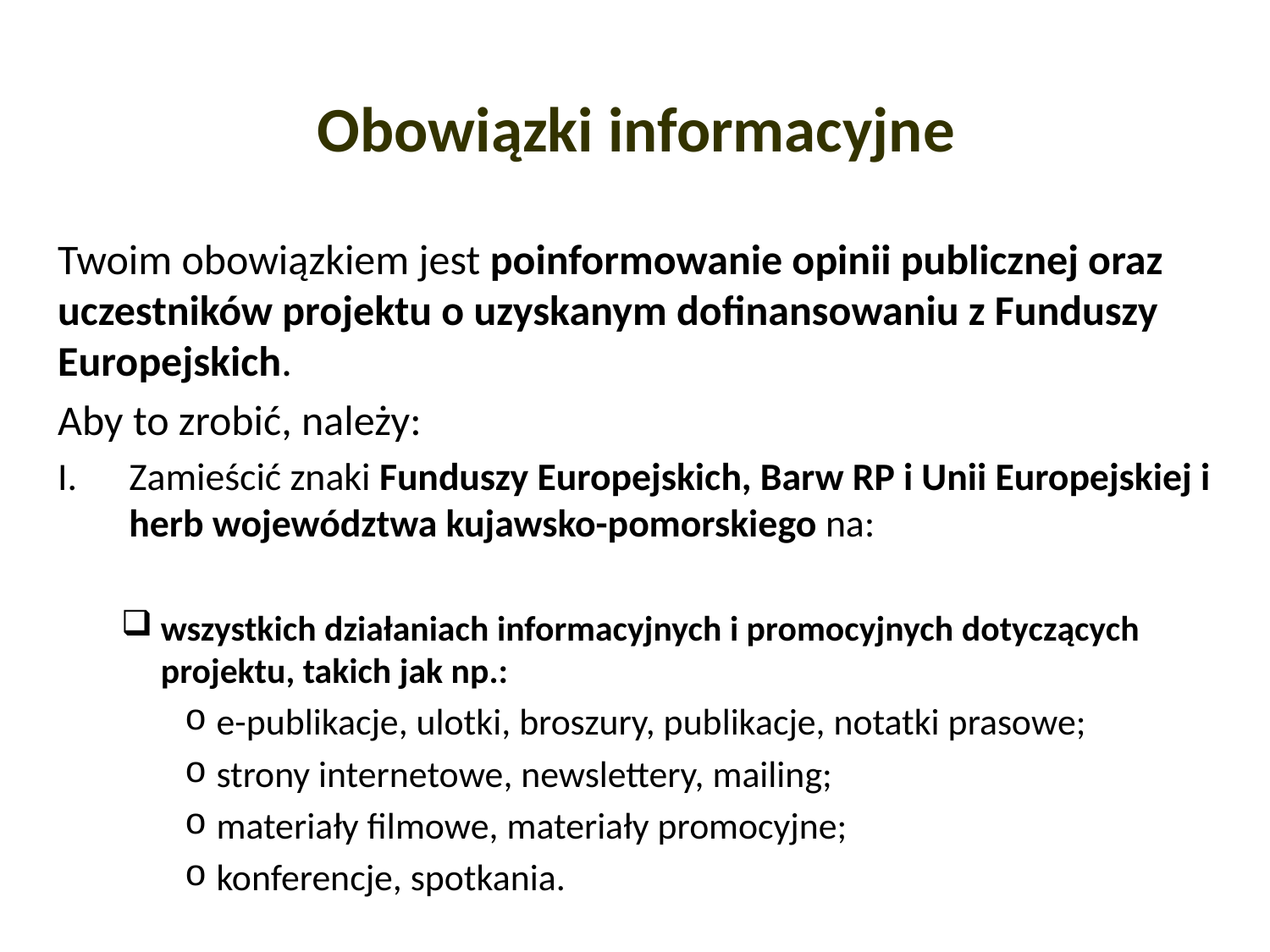

# Obowiązki informacyjne
Twoim obowiązkiem jest poinformowanie opinii publicznej oraz uczestników projektu o uzyskanym dofinansowaniu z Funduszy Europejskich.
Aby to zrobić, należy:
Zamieścić znaki Funduszy Europejskich, Barw RP i Unii Europejskiej i herb województwa kujawsko-pomorskiego na:

wszystkich działaniach informacyjnych i promocyjnych dotyczących projektu, takich jak np.:
e-publikacje, ulotki, broszury, publikacje, notatki prasowe;
strony internetowe, newslettery, mailing;
materiały filmowe, materiały promocyjne;
konferencje, spotkania.